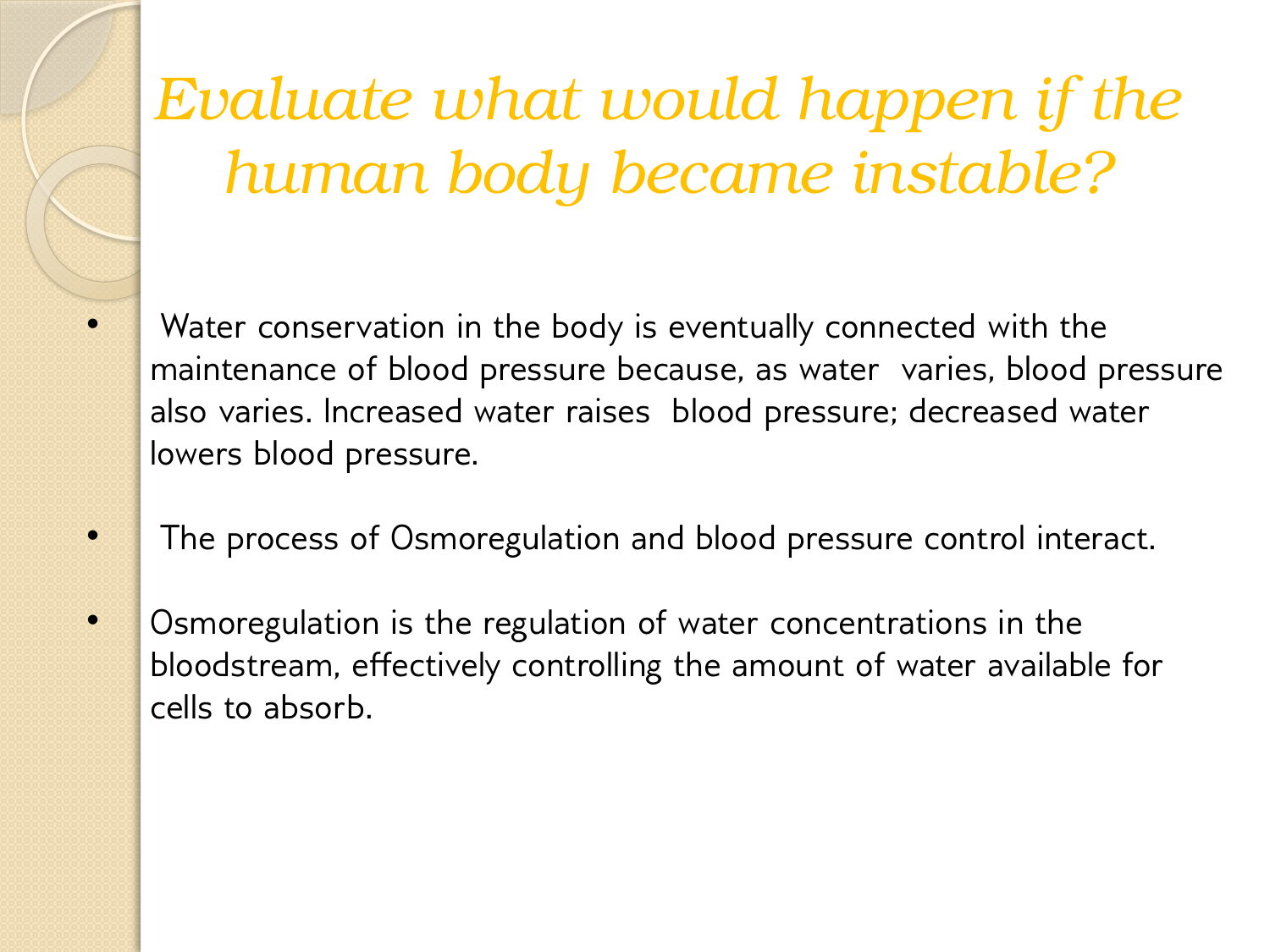

# Evaluate what would happen if the human body became instable?
 Water conservation in the body is eventually connected with the maintenance of blood pressure because, as water  varies, blood pressure also varies. Increased water raises  blood pressure; decreased water lowers blood pressure.

 The process of Osmoregulation and blood pressure control interact.

Osmoregulation is the regulation of water concentrations in the bloodstream, effectively controlling the amount of water available for cells to absorb.